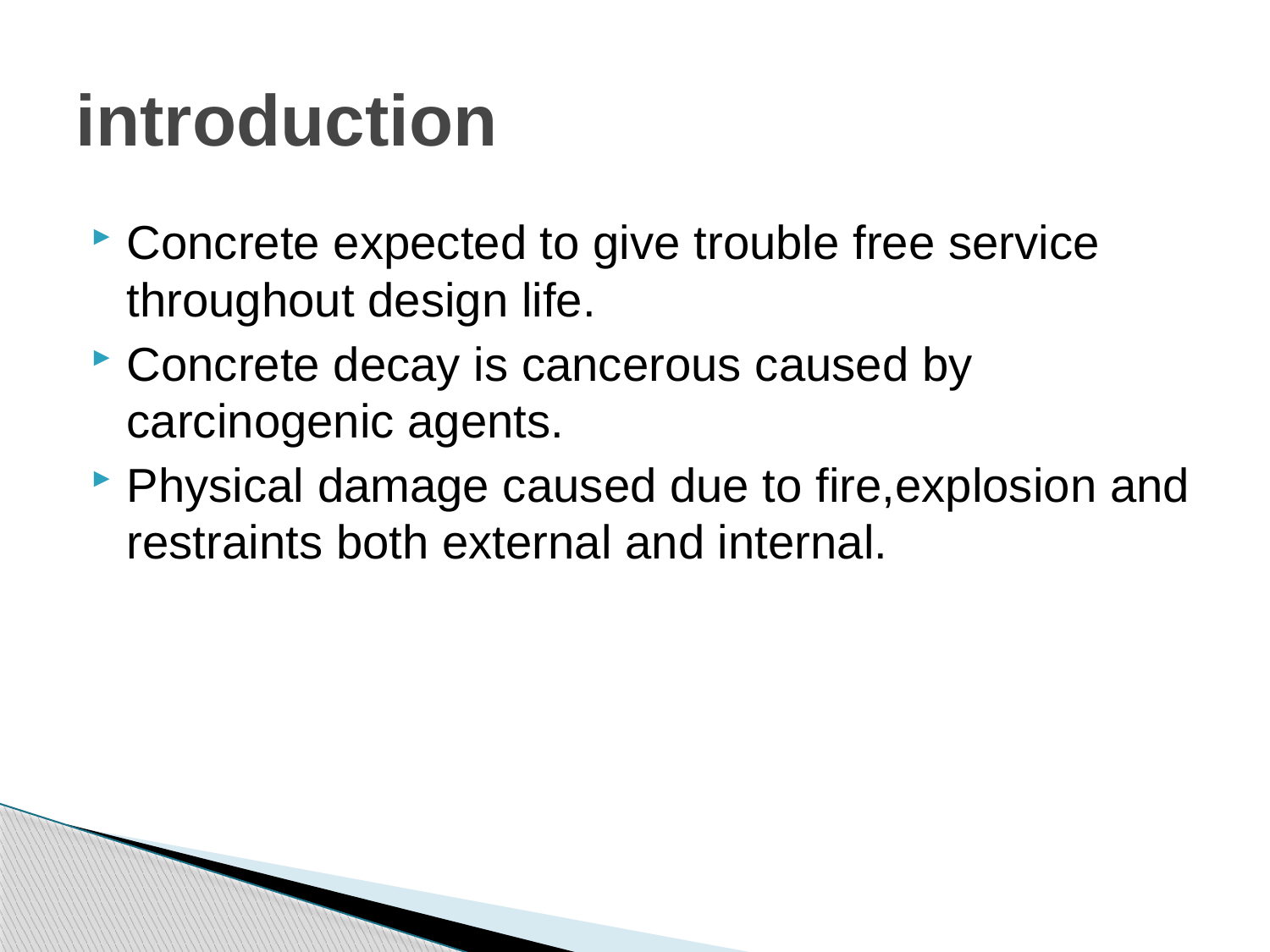

# introduction
Concrete expected to give trouble free service throughout design life.
Concrete decay is cancerous caused by carcinogenic agents.
Physical damage caused due to fire,explosion and restraints both external and internal.